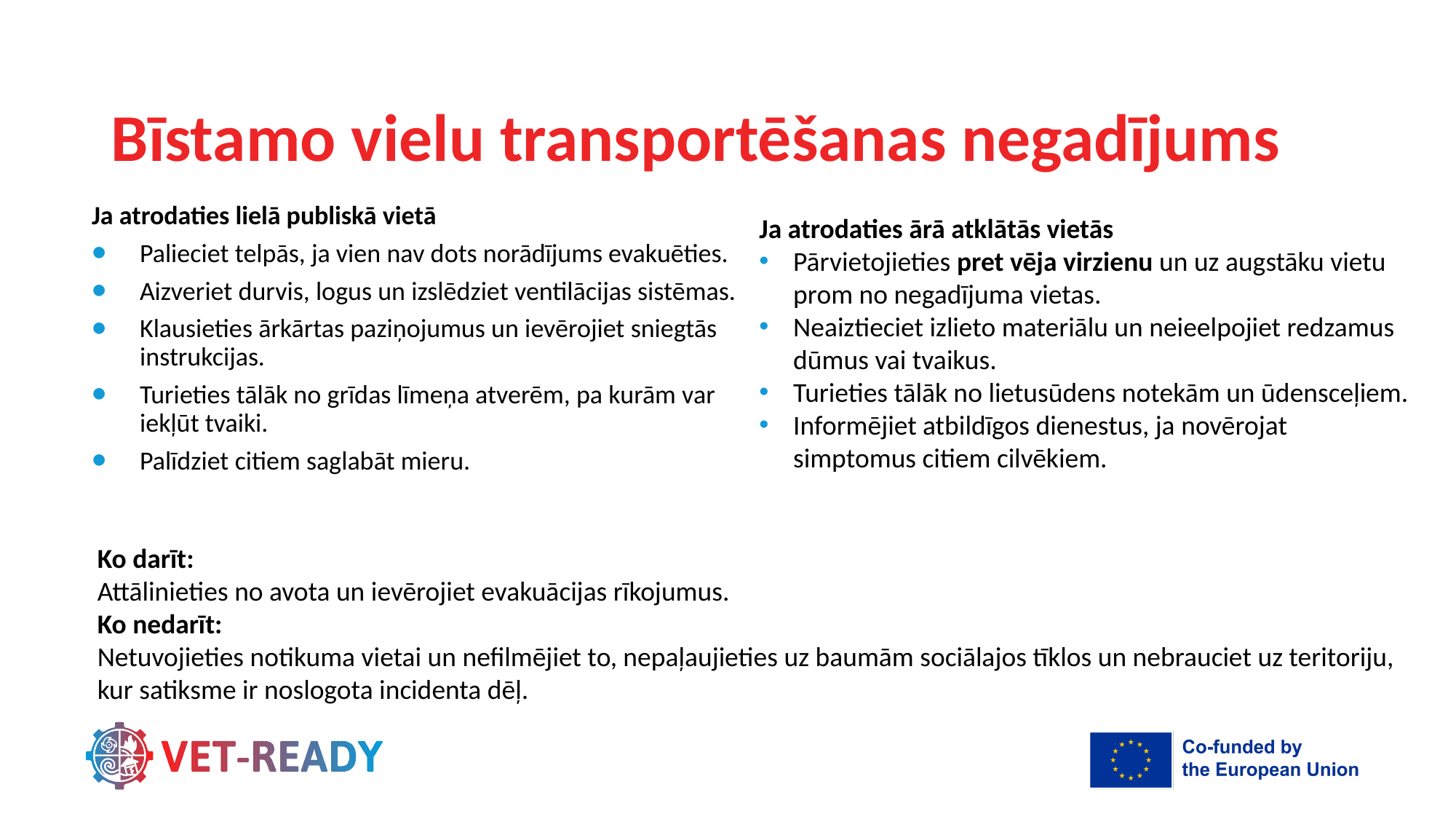

# Bīstamo vielu transportēšanas negadījums
Ja atrodaties lielā publiskā vietā
Palieciet telpās, ja vien nav dots norādījums evakuēties.
Aizveriet durvis, logus un izslēdziet ventilācijas sistēmas.
Klausieties ārkārtas paziņojumus un ievērojiet sniegtās instrukcijas.
Turieties tālāk no grīdas līmeņa atverēm, pa kurām var iekļūt tvaiki.
Palīdziet citiem saglabāt mieru.
Ja atrodaties ārā atklātās vietās
Pārvietojieties pret vēja virzienu un uz augstāku vietu prom no negadījuma vietas.
Neaiztieciet izlieto materiālu un neieelpojiet redzamus dūmus vai tvaikus.
Turieties tālāk no lietusūdens notekām un ūdensceļiem.
Informējiet atbildīgos dienestus, ja novērojat simptomus citiem cilvēkiem.
Ko darīt:
Attālinieties no avota un ievērojiet evakuācijas rīkojumus.
Ko nedarīt:
Netuvojieties notikuma vietai un nefilmējiet to, nepaļaujieties uz baumām sociālajos tīklos un nebrauciet uz teritoriju, kur satiksme ir noslogota incidenta dēļ.